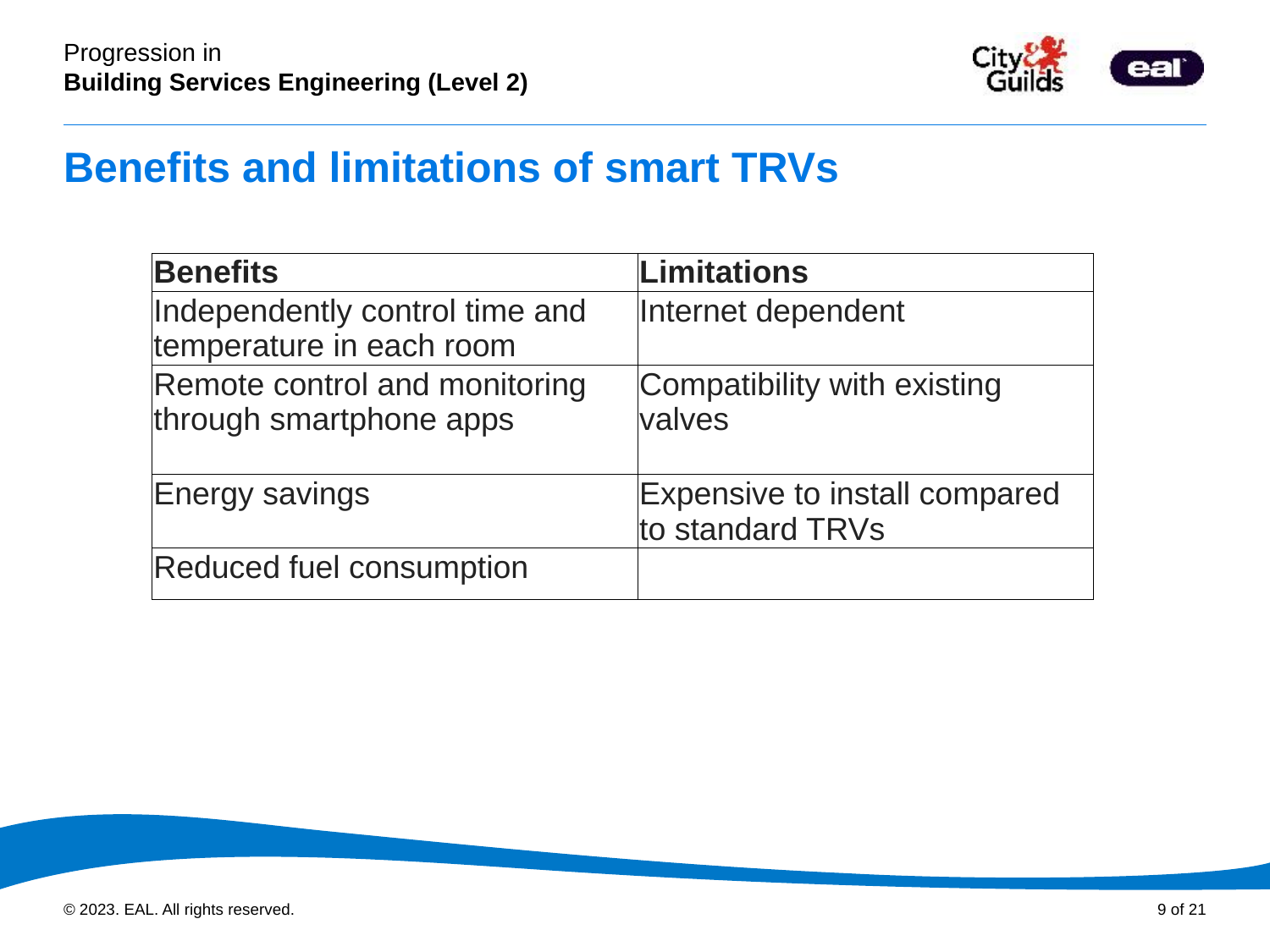

# Benefits and limitations of smart TRVs
| Benefits | Limitations |
| --- | --- |
| Independently control time and temperature in each room | Internet dependent |
| Remote control and monitoring through smartphone apps | Compatibility with existing valves |
| Energy savings | Expensive to install compared to standard TRVs |
| Reduced fuel consumption |  |